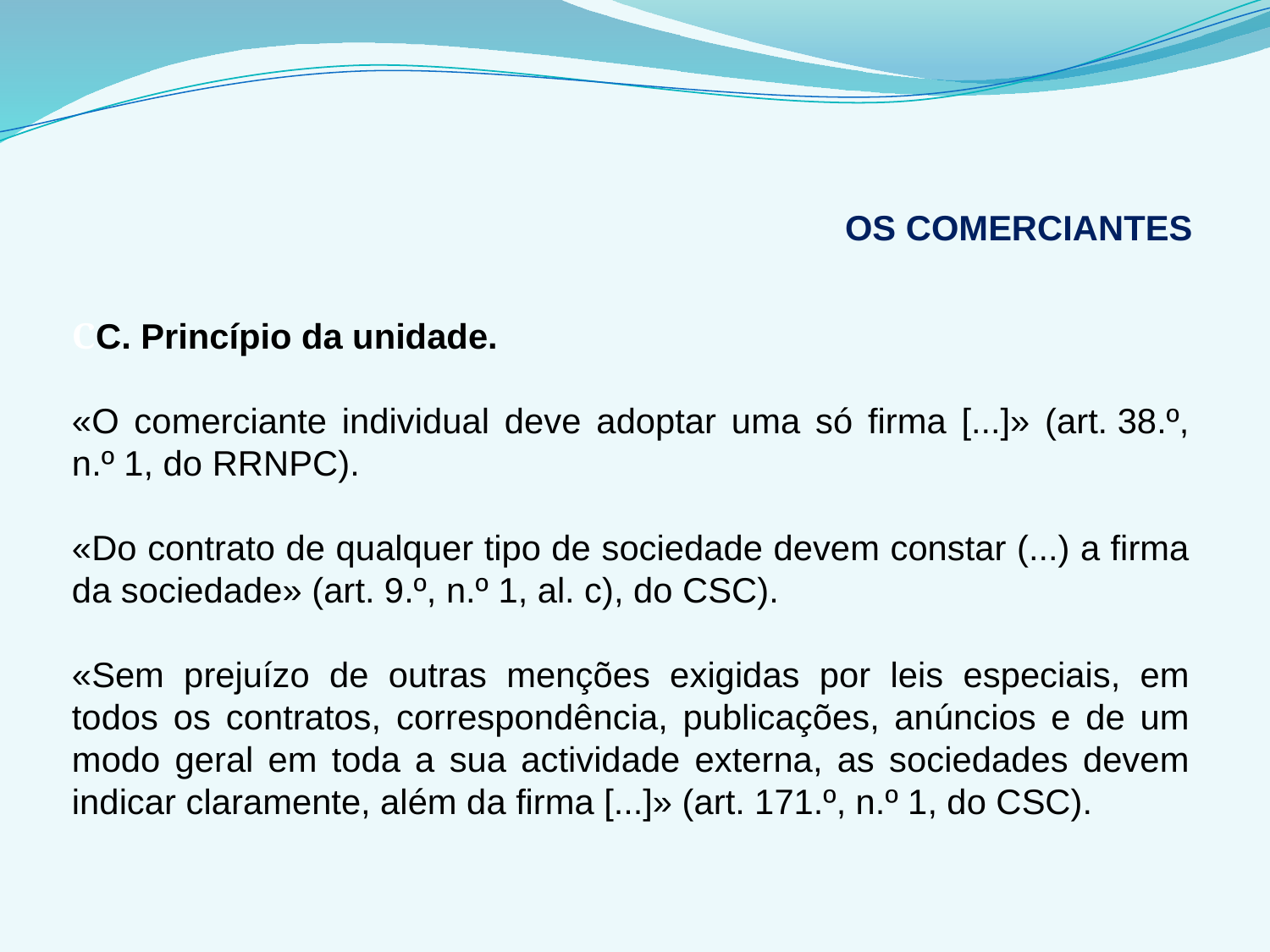

# OS COMERCIANTES
CC. Princípio da unidade.

«O comerciante individual deve adoptar uma só firma [...]» (art. 38.º, n.º 1, do RRNPC).

«Do contrato de qualquer tipo de sociedade devem constar (...) a firma da sociedade» (art. 9.º, n.º 1, al. c), do CSC).

«Sem prejuízo de outras menções exigidas por leis especiais, em todos os contratos, correspondência, publicações, anúncios e de um modo geral em toda a sua actividade externa, as sociedades devem indicar claramente, além da firma [...]» (art. 171.º, n.º 1, do CSC).